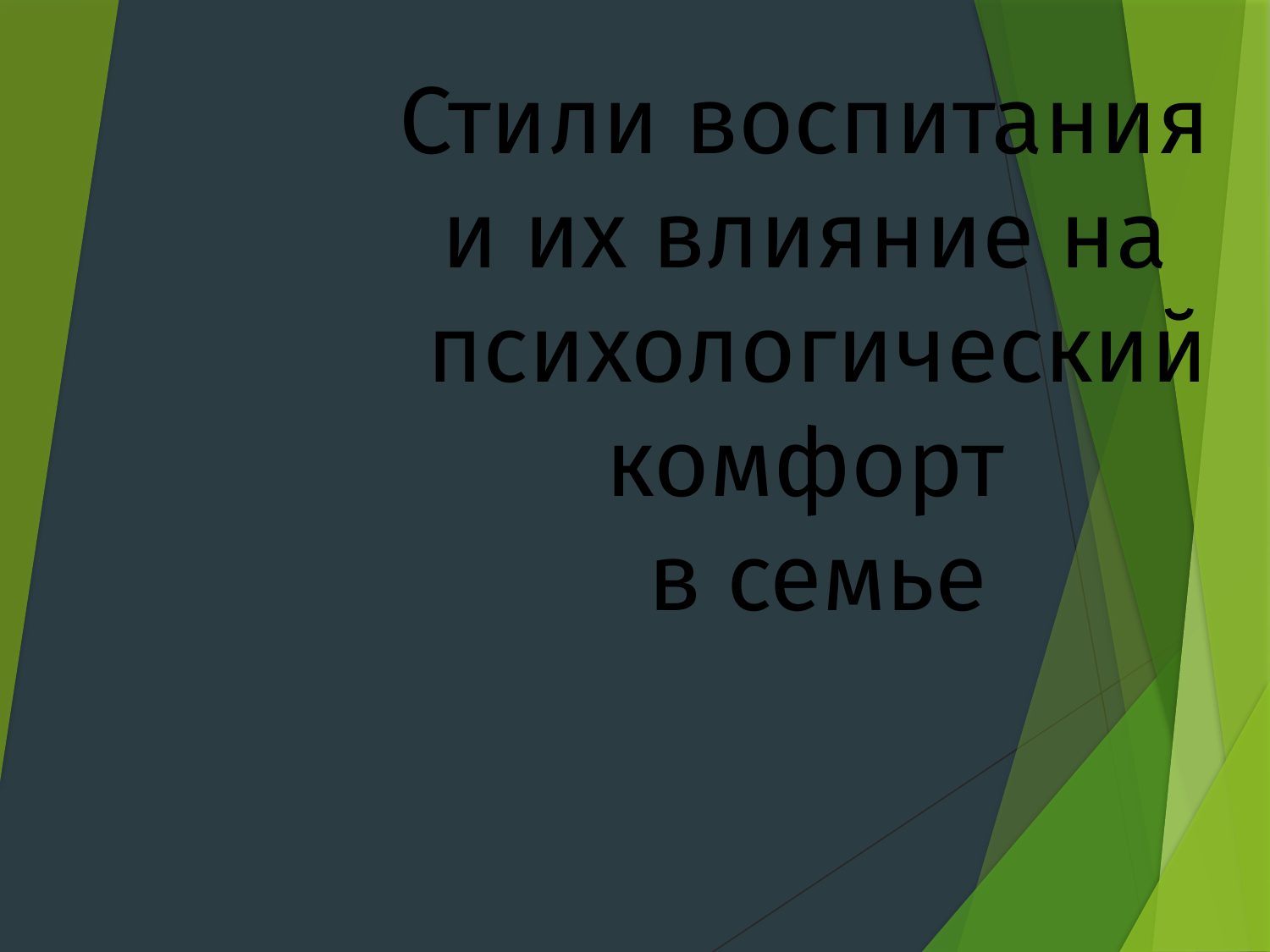

# Стили воспитания и их влияние на  психологический комфорт в семье